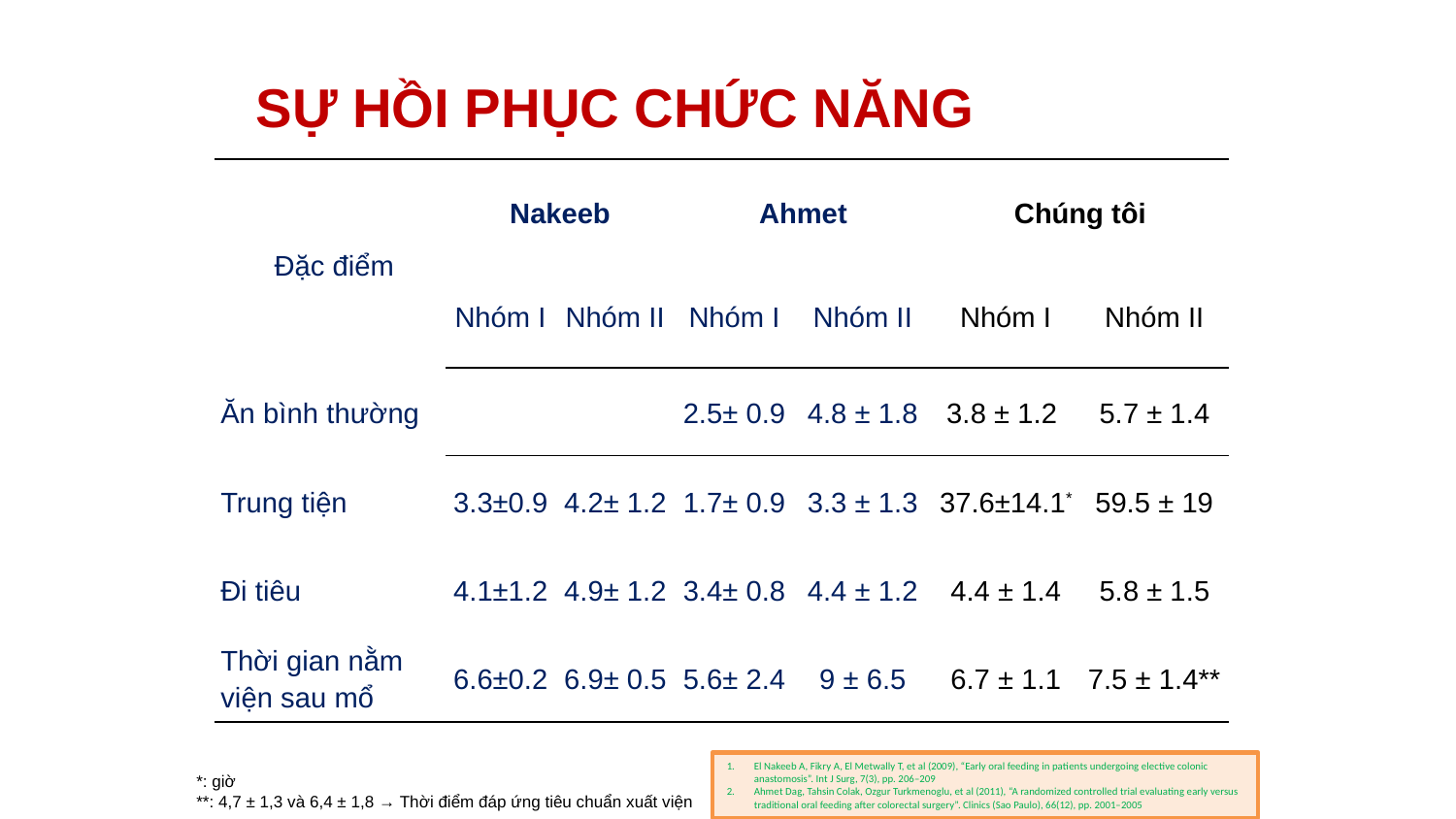

SỰ HỒI PHỤC CHỨC NĂNG
| Đặc điểm | Nakeeb |  | Ahmet |  | Chúng tôi |  |
| --- | --- | --- | --- | --- | --- | --- |
|  | Nhóm I | Nhóm II | Nhóm I | Nhóm II | Nhóm I | Nhóm II |
| Ăn bình thường |  |  | 2.5± 0.9 | 4.8 ± 1.8 | 3.8 ± 1.2 | 5.7 ± 1.4 |
| Trung tiện | 3.3±0.9 | 4.2± 1.2 | 1.7± 0.9 | 3.3 ± 1.3 | 37.6±14.1\* | 59.5 ± 19 |
| Đi tiêu | 4.1±1.2 | 4.9± 1.2 | 3.4± 0.8 | 4.4 ± 1.2 | 4.4 ± 1.4 | 5.8 ± 1.5 |
| Thời gian nằm viện sau mổ | 6.6±0.2 | 6.9± 0.5 | 5.6± 2.4 | 9 ± 6.5 | 6.7 ± 1.1 | 7.5 ± 1.4\*\* |
El Nakeeb A, Fikry A, El Metwally T, et al (2009), “Early oral feeding in patients undergoing elective colonic anastomosis”. Int J Surg, 7(3), pp. 206–209
Ahmet Dag, Tahsin Colak, Ozgur Turkmenoglu, et al (2011), “A randomized controlled trial evaluating early versus traditional oral feeding after colorectal surgery”. Clinics (Sao Paulo), 66(12), pp. 2001–2005
*: giờ
**: 4,7 ± 1,3 và 6,4 ± 1,8 → Thời điểm đáp ứng tiêu chuẩn xuất viện